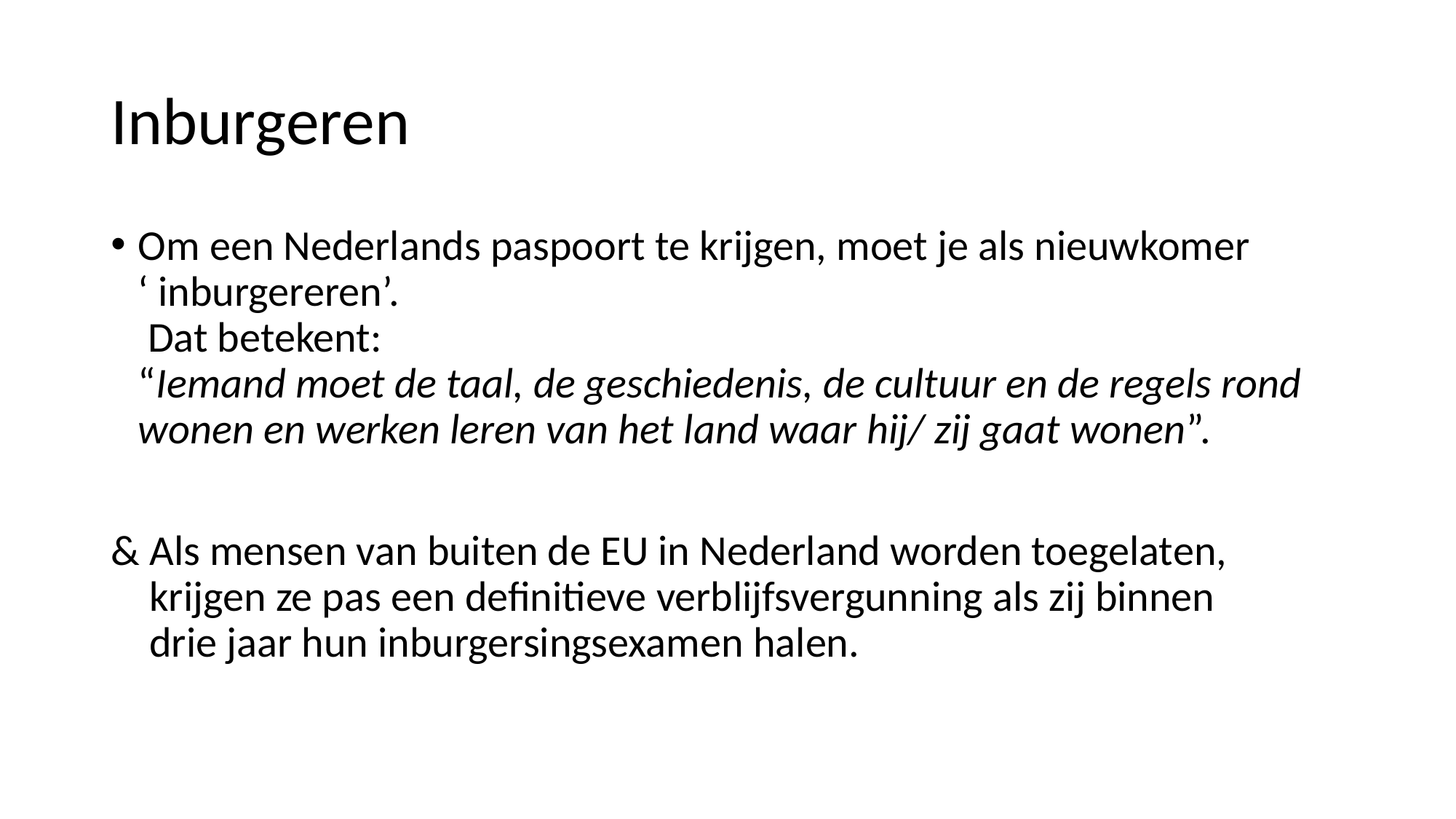

# Inburgeren
Om een Nederlands paspoort te krijgen, moet je als nieuwkomer
‘ inburgereren’.
 Dat betekent:
“Iemand moet de taal, de geschiedenis, de cultuur en de regels rond wonen en werken leren van het land waar hij/ zij gaat wonen”.

& Als mensen van buiten de EU in Nederland worden toegelaten,
    krijgen ze pas een definitieve verblijfsvergunning als zij binnen
    drie jaar hun inburgersingsexamen halen.